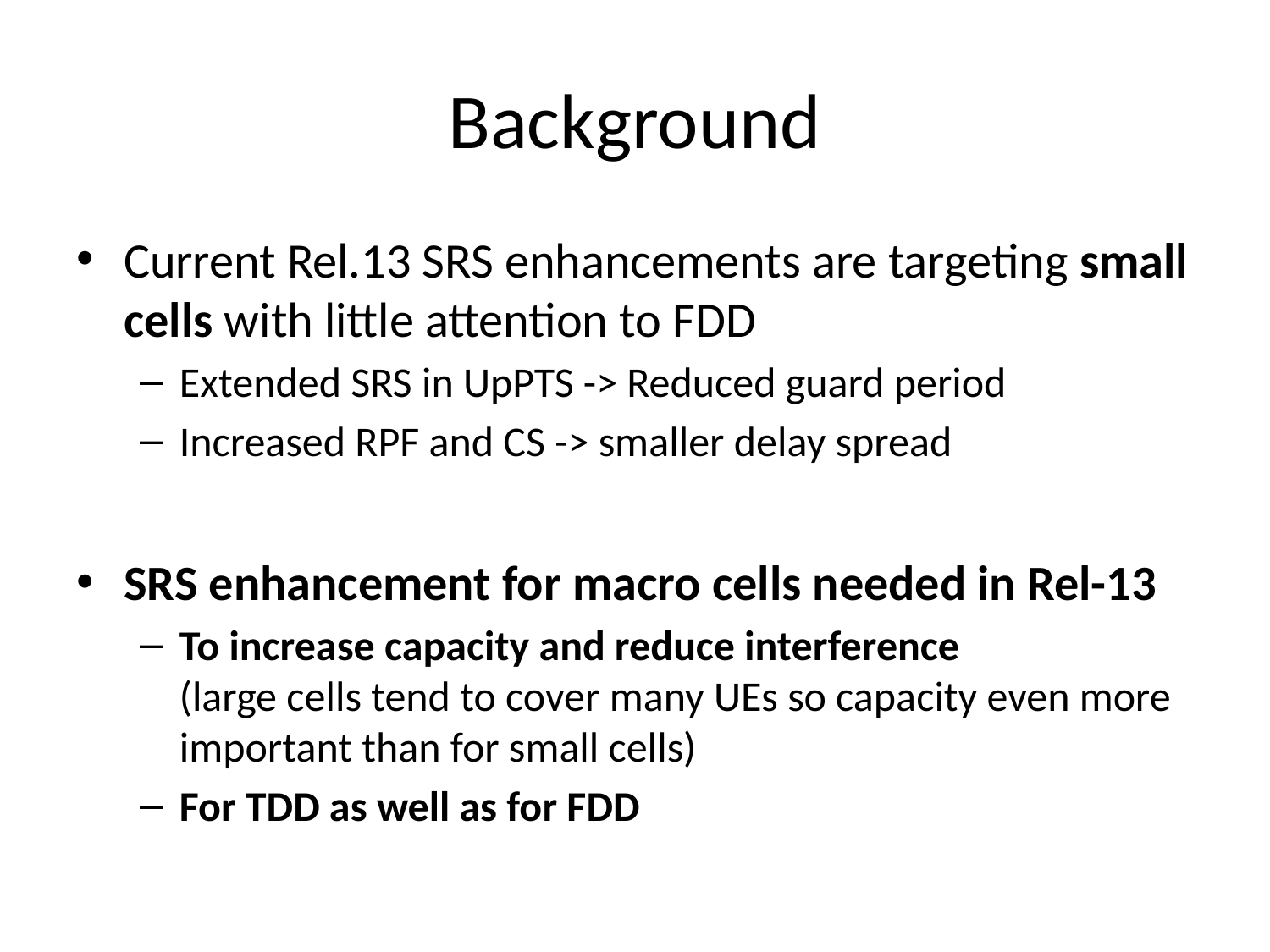

# Background
Current Rel.13 SRS enhancements are targeting small cells with little attention to FDD
Extended SRS in UpPTS -> Reduced guard period
Increased RPF and CS -> smaller delay spread

SRS enhancement for macro cells needed in Rel-13
To increase capacity and reduce interference
(large cells tend to cover many UEs so capacity even more important than for small cells)
For TDD as well as for FDD